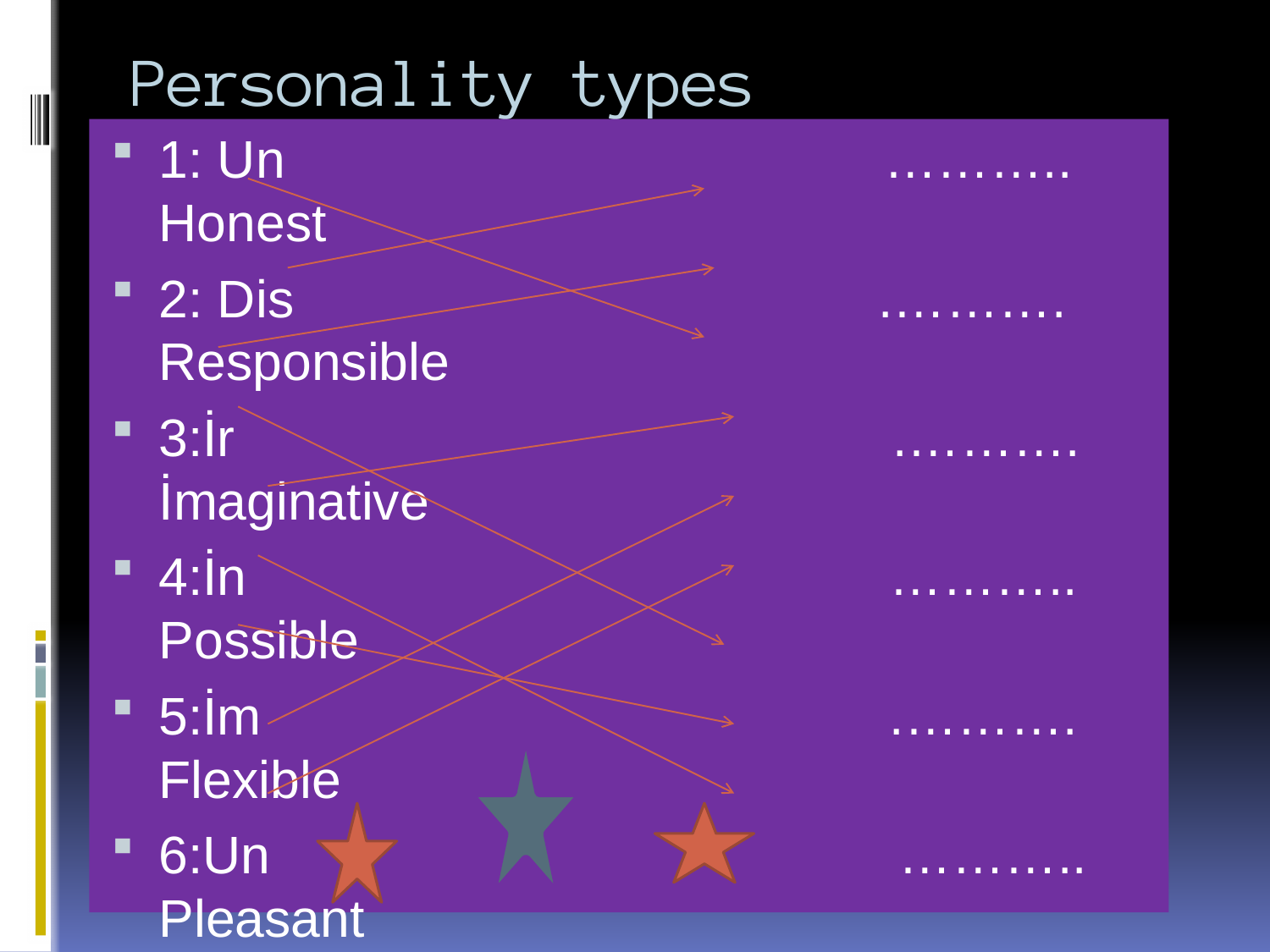

# Personality types
1: Un                                         ……….. Honest
2: Dis                                        .……….  Responsible
3:İr                                             .……….   İmaginative
4:İn                                            ………..   Possible
5:İm                                           .……….   Flexible
6:Un                                           ………..   Pleasant
7:İn                                             ………..  Competitive
8:Un                                           ………..  Complete
9:Un                                           ………..   willing